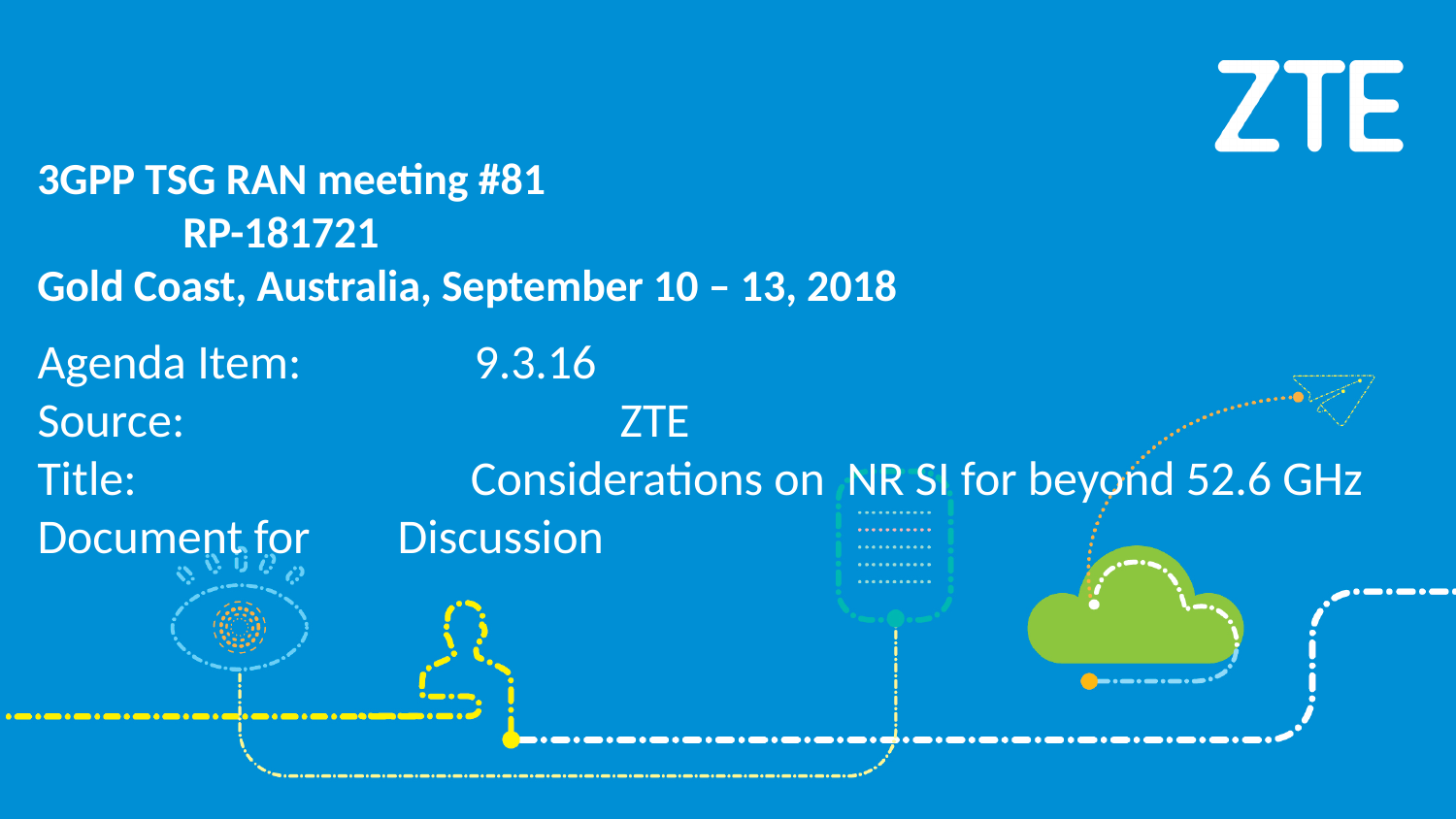

3GPP TSG RAN meeting #81						RP-181721
Gold Coast, Australia, September 10 – 13, 2018
Agenda Item:		9.3.16
Source:			ZTE
Title:		             Considerations on  NR SI for beyond 52.6 GHz
Document for        Discussion